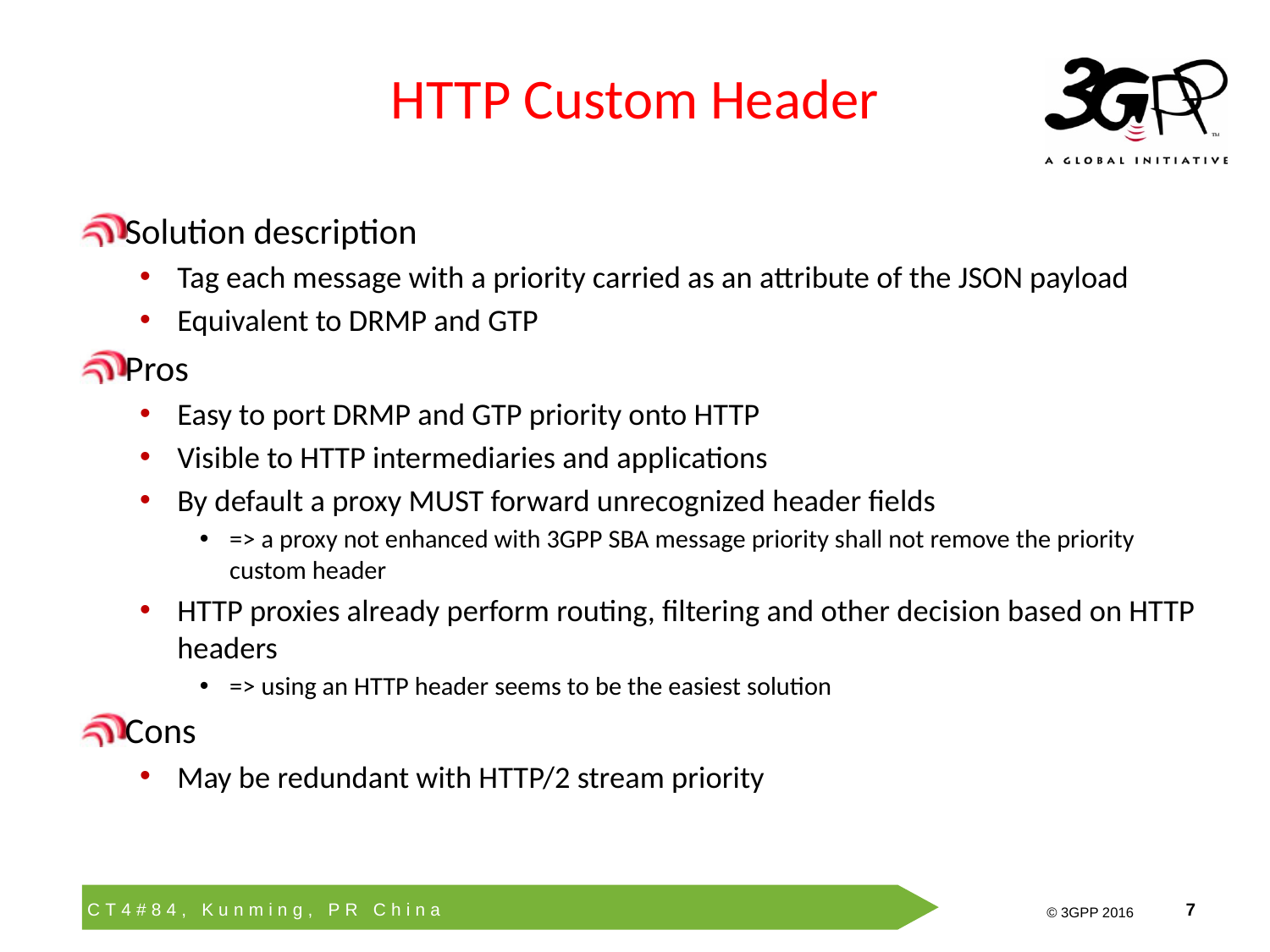

# HTTP Custom Header
Solution description
Tag each message with a priority carried as an attribute of the JSON payload
Equivalent to DRMP and GTP
Pros
Easy to port DRMP and GTP priority onto HTTP
Visible to HTTP intermediaries and applications
By default a proxy MUST forward unrecognized header fields
=> a proxy not enhanced with 3GPP SBA message priority shall not remove the priority custom header
HTTP proxies already perform routing, filtering and other decision based on HTTP headers
=> using an HTTP header seems to be the easiest solution
Cons
May be redundant with HTTP/2 stream priority